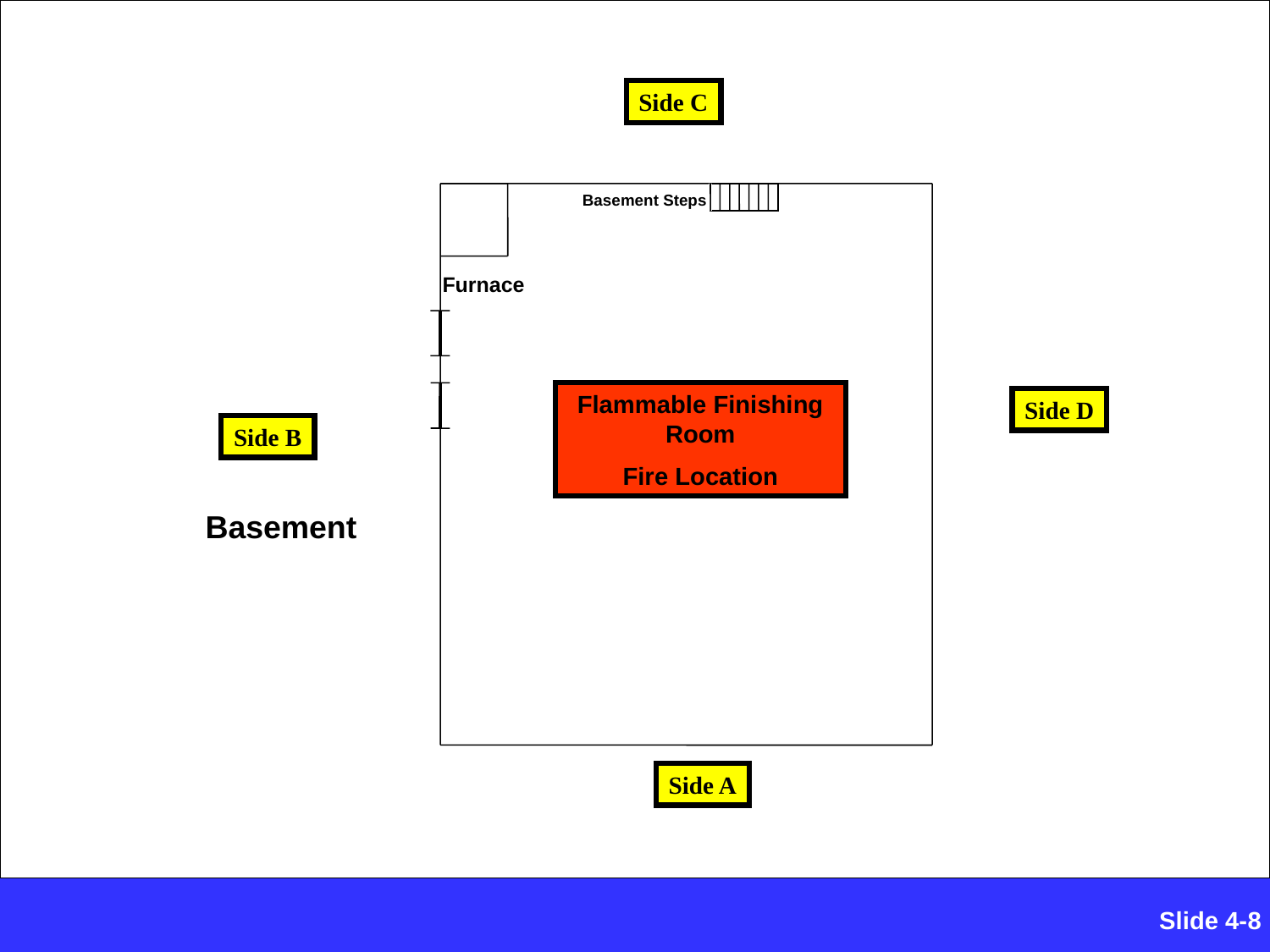

Side C

Basement Steps

Furnace

Flammable Finishing Room
Fire Location
Side D

Side B
Basement

Side A
Slide 4-8